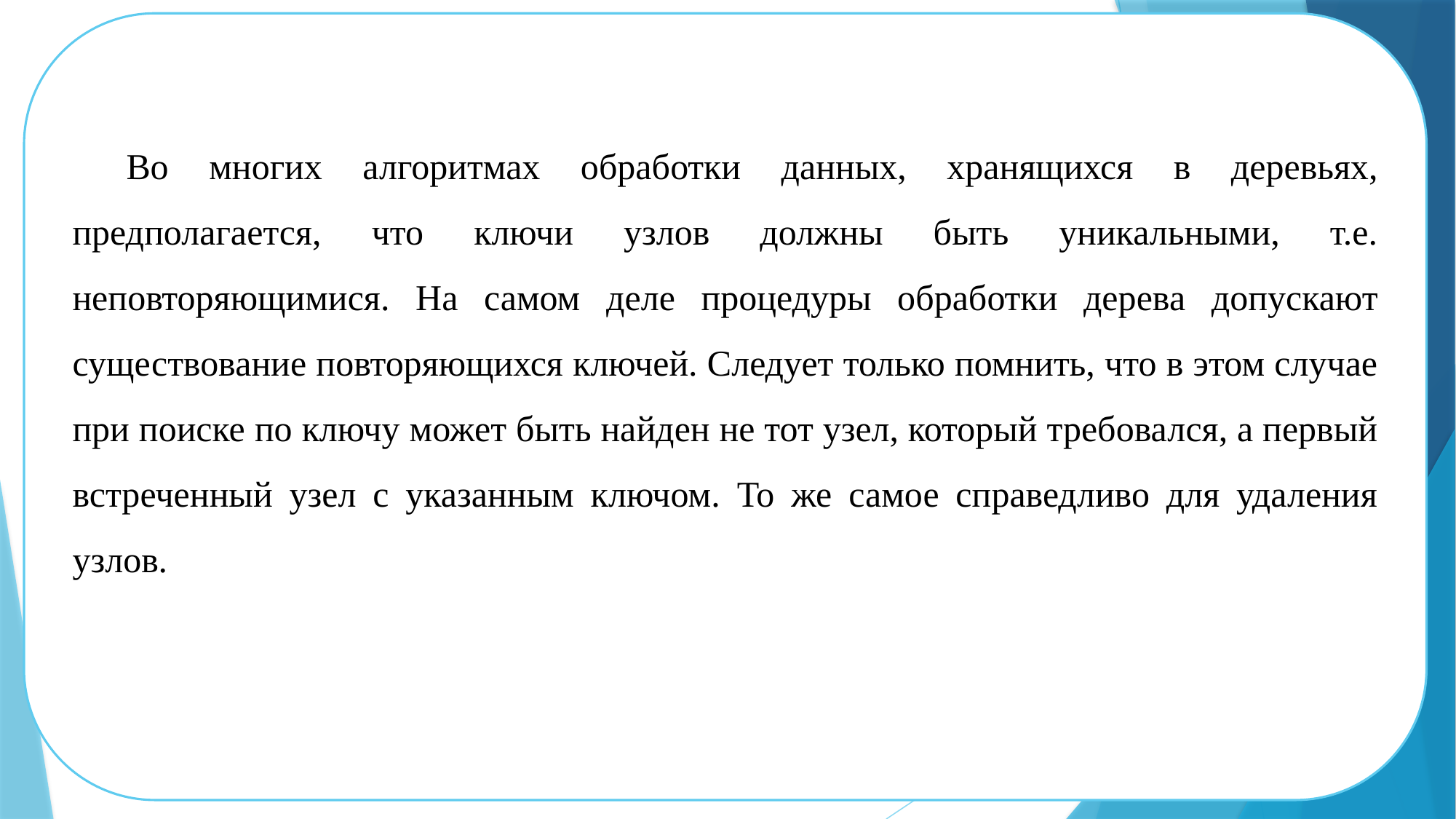

Во многих алгоритмах обработки данных, хранящихся в деревьях, предполагается, что ключи узлов должны быть уникальными, т.е. неповторяющимися. На самом деле процедуры обработки дерева допускают существование повторяющихся ключей. Следует только помнить, что в этом случае при поиске по ключу может быть найден не тот узел, который требовался, а первый встреченный узел с указанным ключом. То же самое справедливо для удаления узлов.